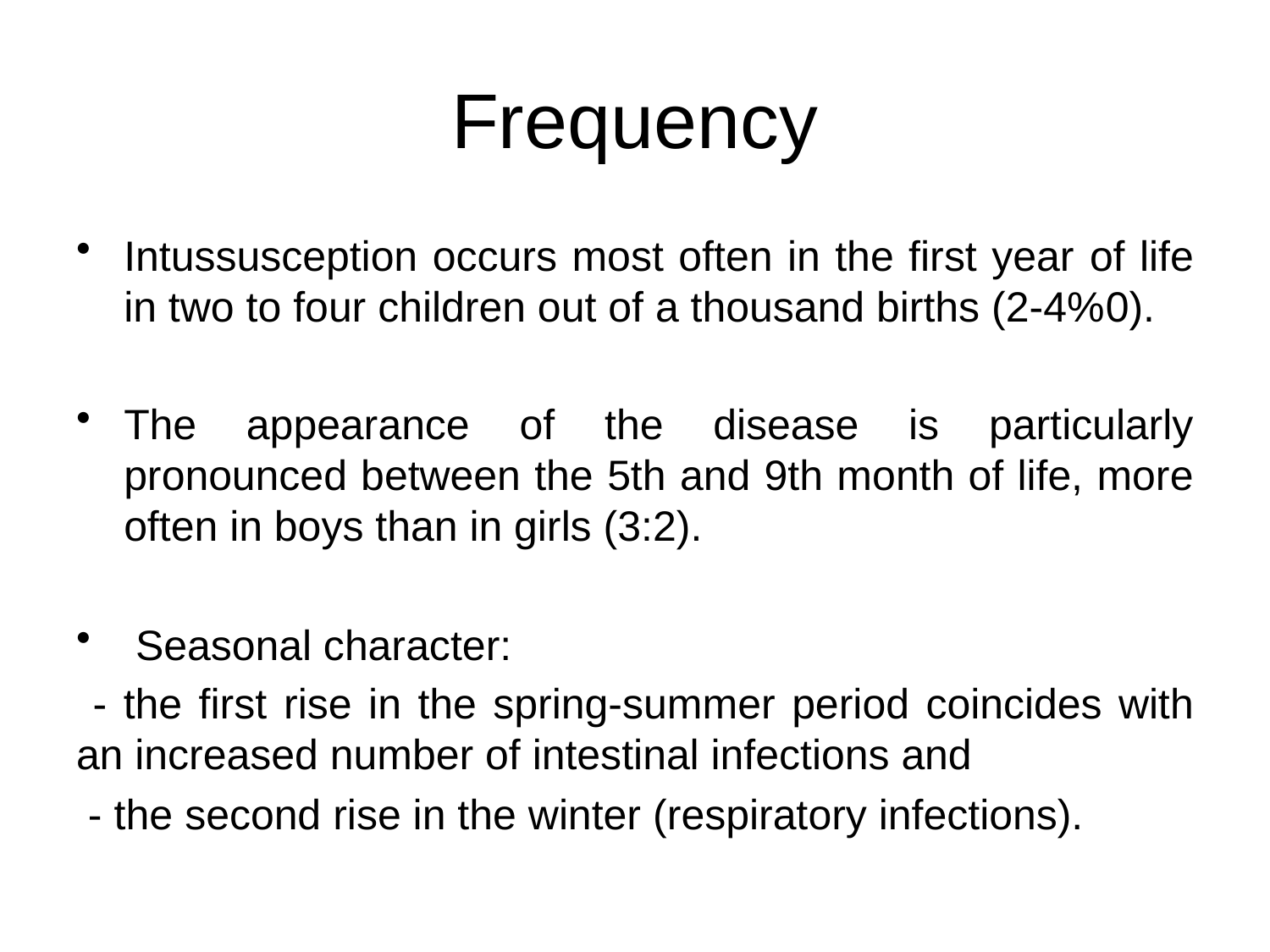

# Frequency
Intussusception occurs most often in the first year of life in two to four children out of a thousand births (2-4%0).

The appearance of the disease is particularly pronounced between the 5th and 9th month of life, more often in boys than in girls (3:2).

 Seasonal character:
 - the first rise in the spring-summer period coincides with an increased number of intestinal infections and
 - the second rise in the winter (respiratory infections).